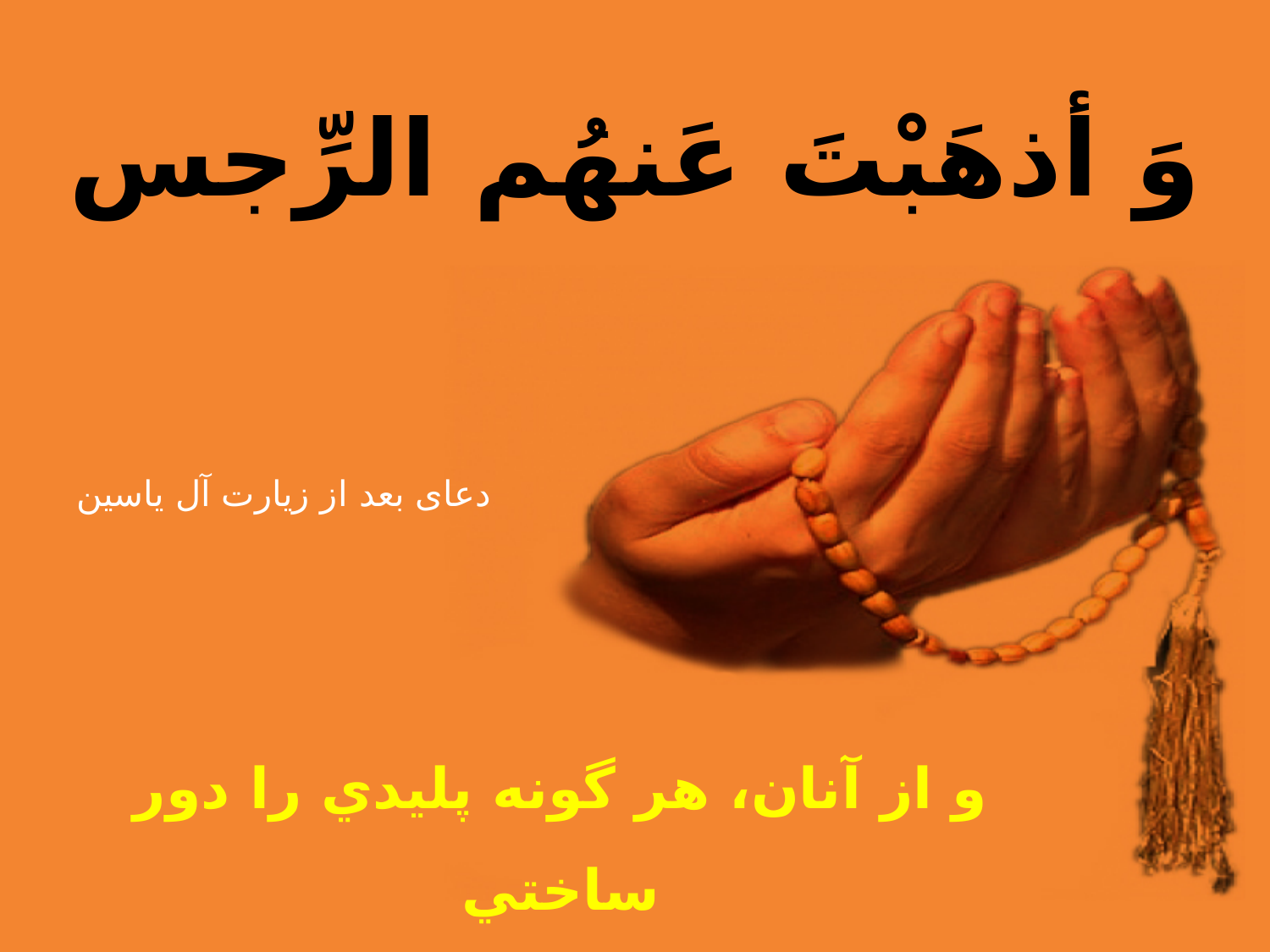

وَ أذهَبْتَ عَنهُم الرِّجس
و از آنان، هر گونه پليدي را دور ساختي